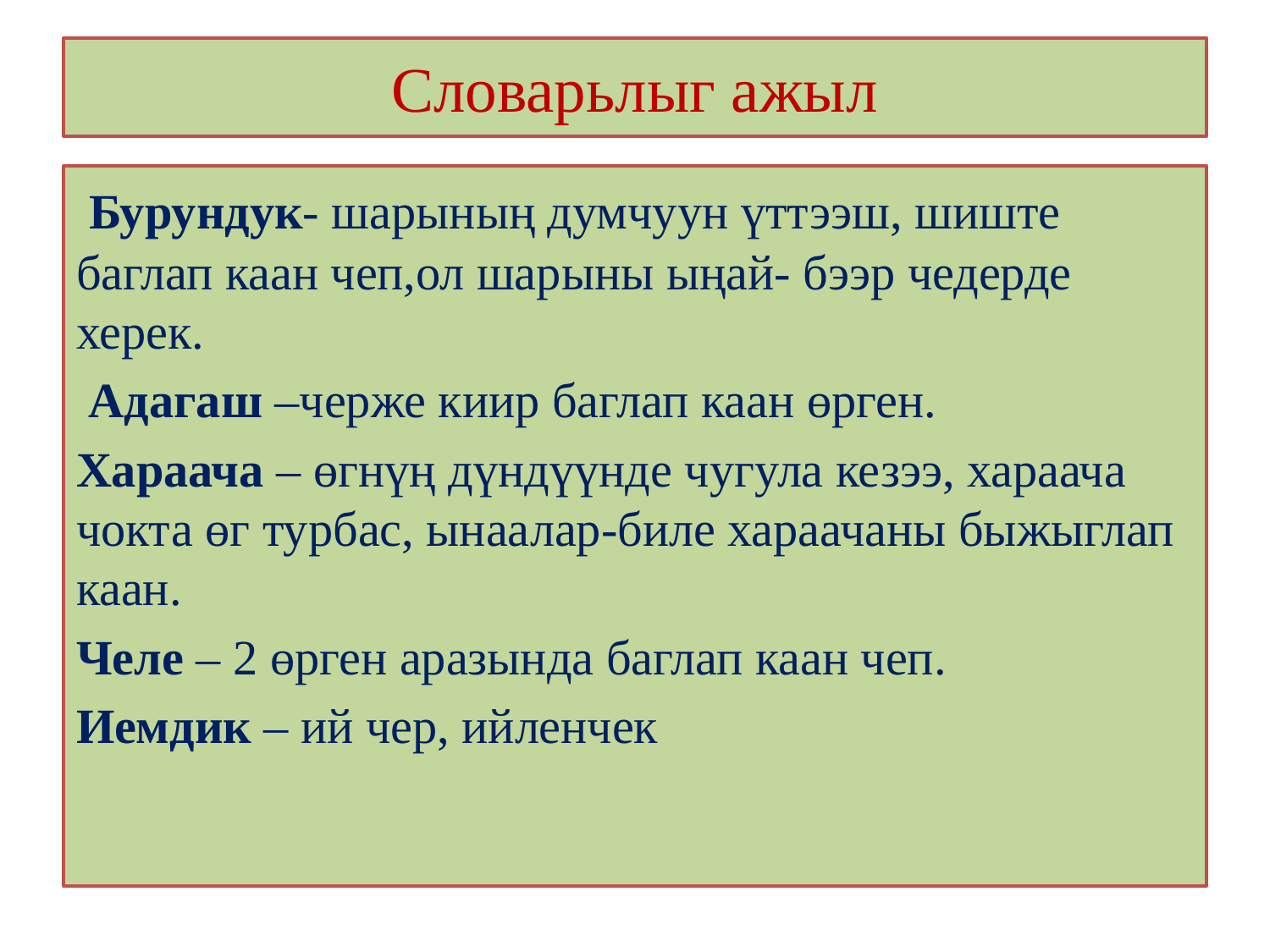

# Словарьлыг ажыл
 Бурундук- шарының думчуун үттээш, шиште баглап каан чеп,ол шарыны ыңай- бээр чедерде херек.
 Адагаш –черже киир баглап каан өрген.
Хараача – өгнүң дүндүүнде чугула кезээ, хараача чокта өг турбас, ынаалар-биле хараачаны быжыглап каан.
Челе – 2 өрген аразында баглап каан чеп.
Иемдик – ий чер, ийленчек